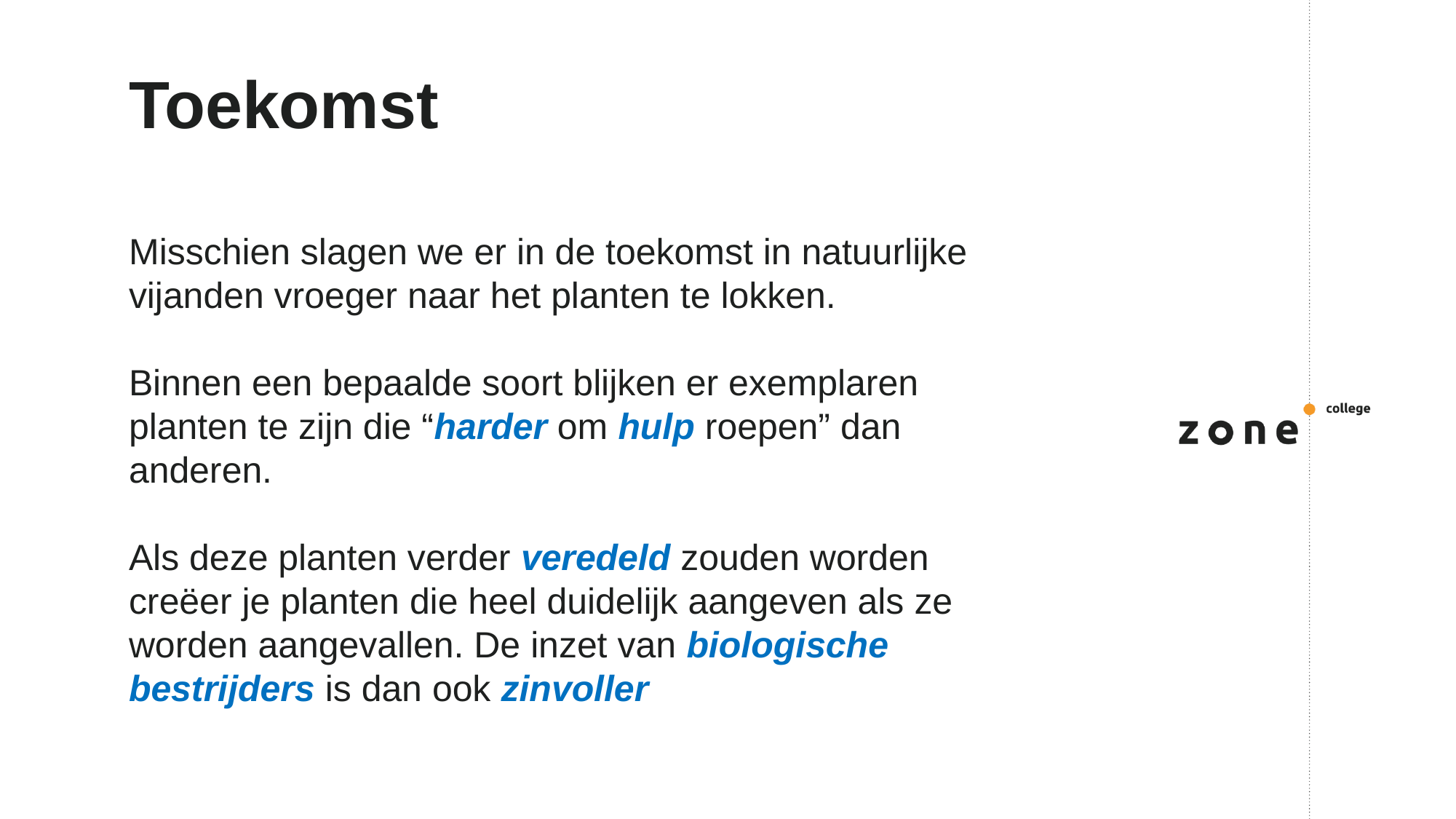

# Toekomst
Misschien slagen we er in de toekomst in natuurlijke vijanden vroeger naar het planten te lokken.

Binnen een bepaalde soort blijken er exemplaren planten te zijn die “harder om hulp roepen” dan anderen.

Als deze planten verder veredeld zouden worden creëer je planten die heel duidelijk aangeven als ze worden aangevallen. De inzet van biologische bestrijders is dan ook zinvoller